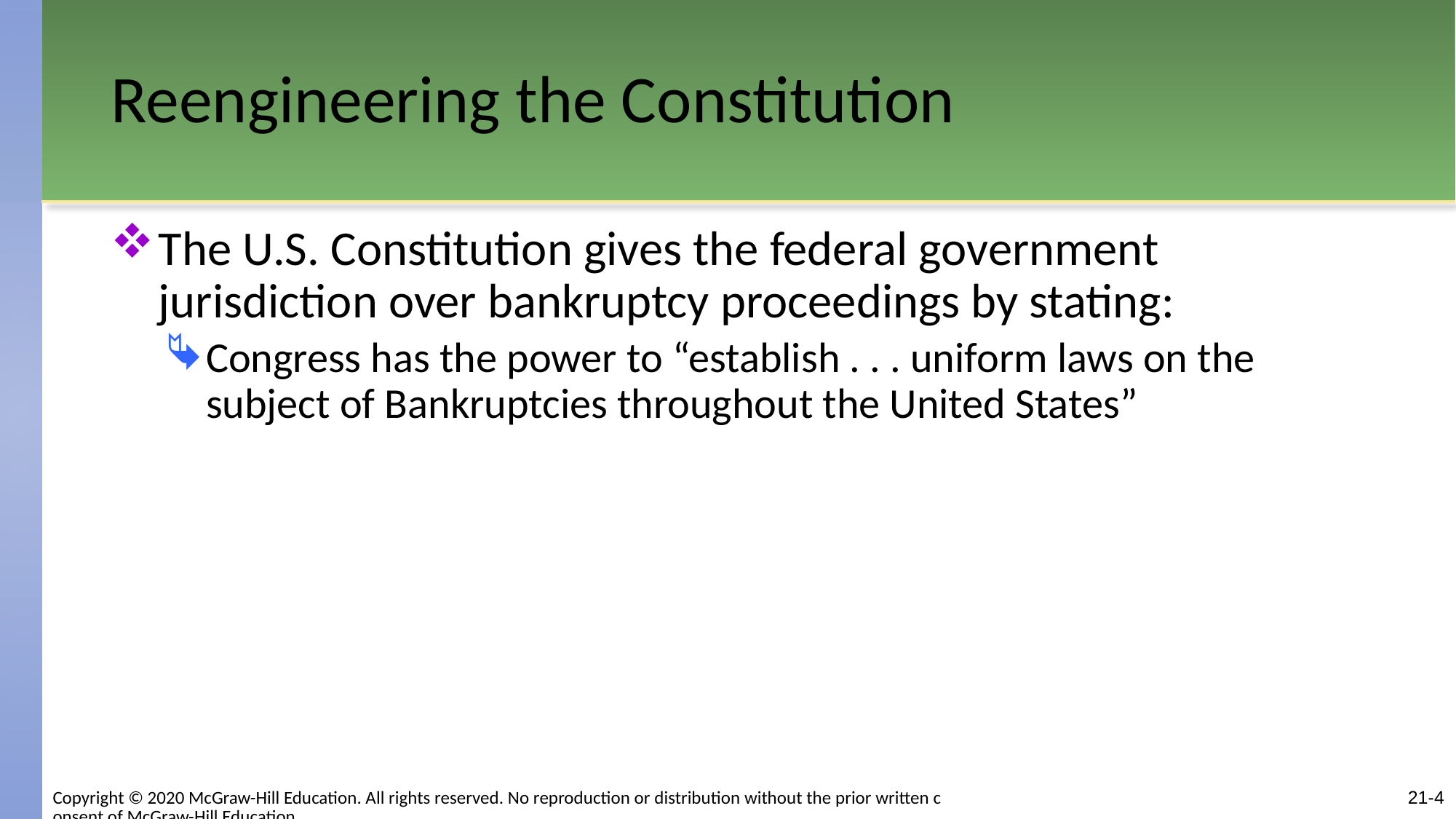

# Reengineering the Constitution
The U.S. Constitution gives the federal government jurisdiction over bankruptcy proceedings by stating:
Congress has the power to “establish . . . uniform laws on the subject of Bankruptcies throughout the United States”

21-4
Copyright © 2020 McGraw-Hill Education. All rights reserved. No reproduction or distribution without the prior written consent of McGraw-Hill Education.